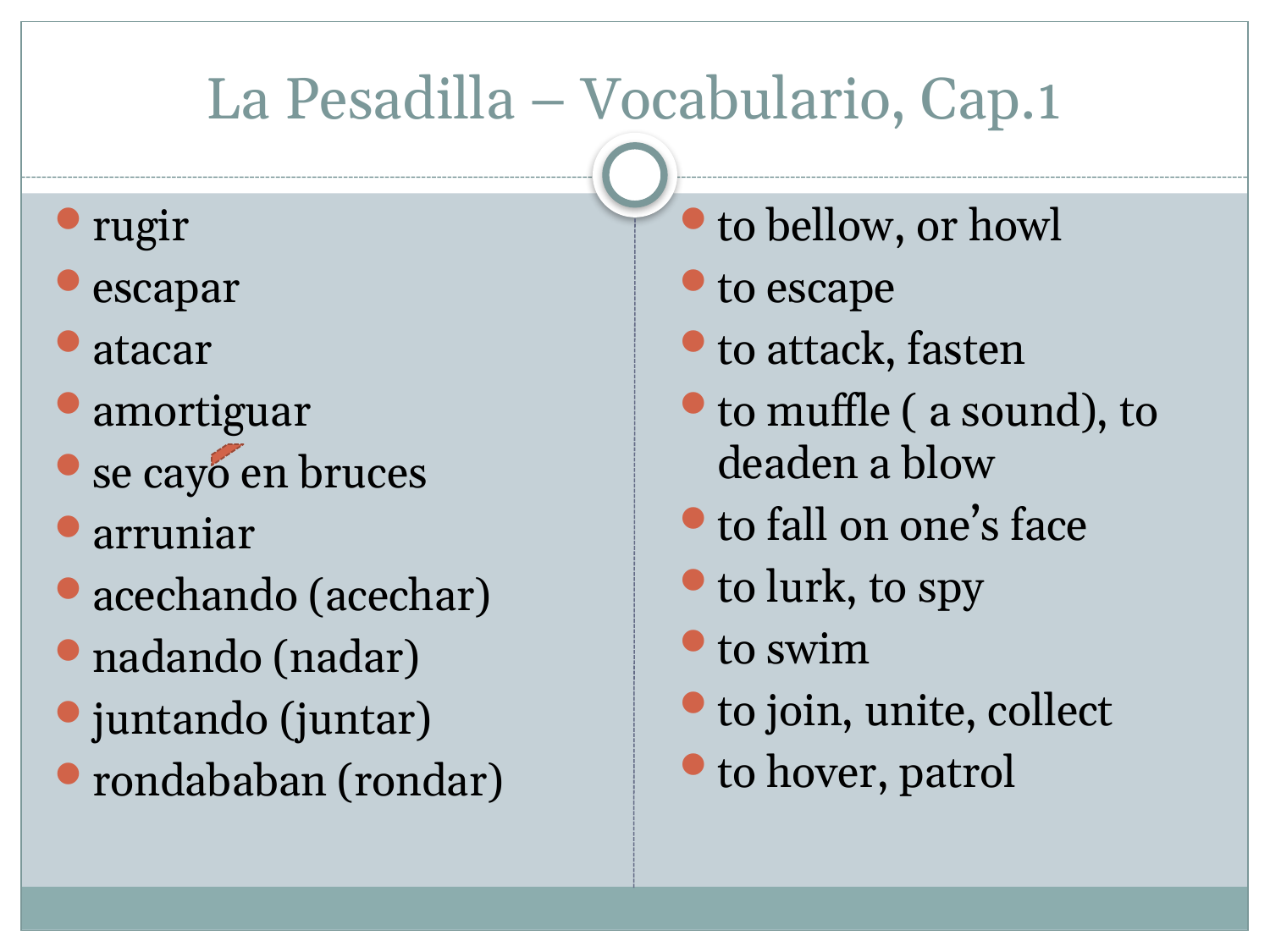

# La Pesadilla – Vocabulario, Cap.1
rugir
escapar
atacar
amortiguar
se cayo en bruces
arruniar
acechando (acechar)
nadando (nadar)
juntando (juntar)
rondababan (rondar)

to bellow, or howl
to escape
to attack, fasten
to muffle ( a sound), to deaden a blow
to fall on one’s face
to lurk, to spy
to swim
to join, unite, collect
to hover, patrol